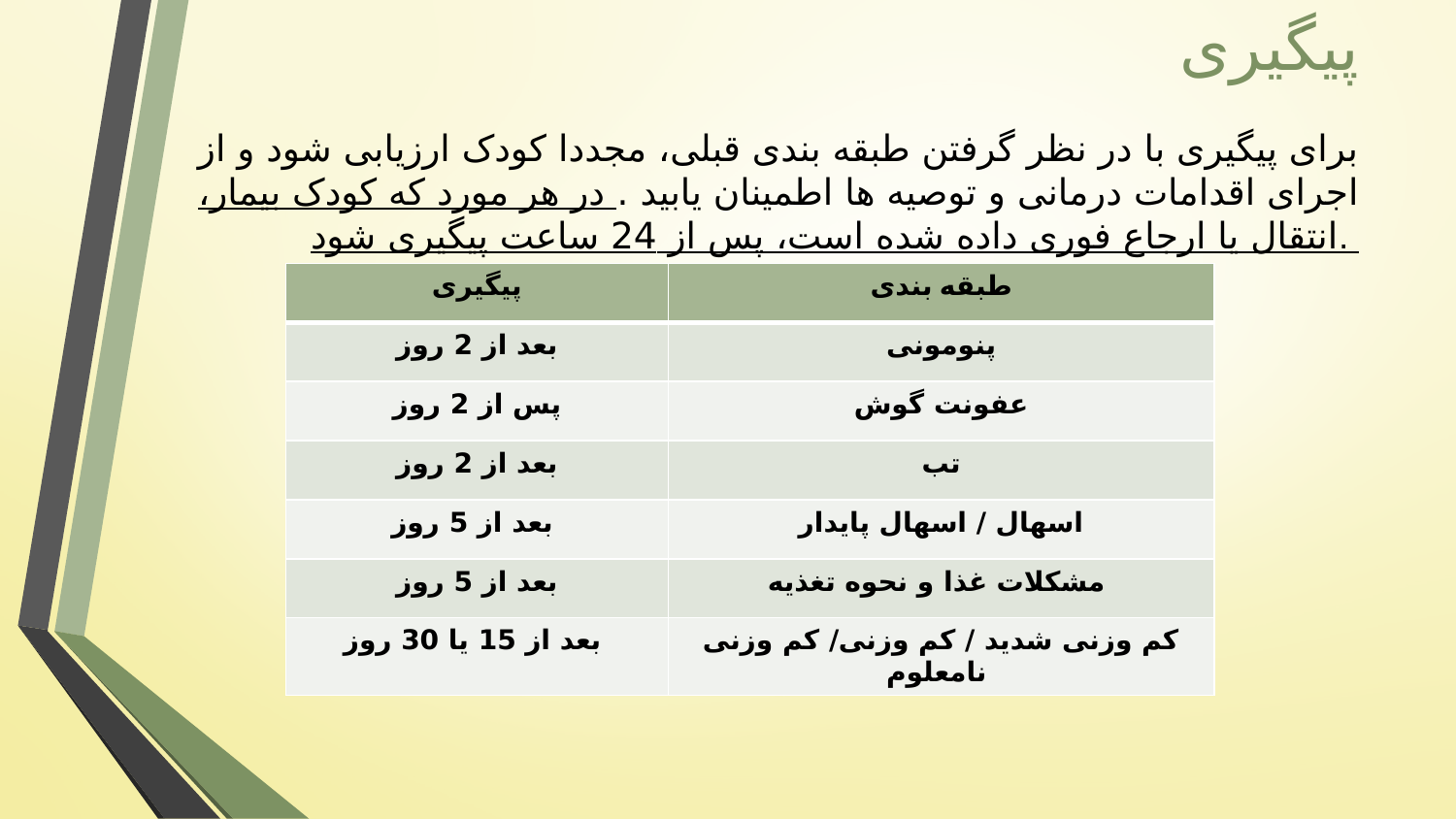

# پیگیری
برای پیگیری با در نظر گرفتن طبقه بندی قبلی، مجددا کودک ارزیابی شود و از اجرای اقدامات درمانی و توصیه ها اطمینان یابید . در هر مورد که کودک بیمار، انتقال یا ارجاع فوری داده شده است، پس از 24 ساعت پیگیری شود.
| پیگیری | طبقه بندی |
| --- | --- |
| بعد از 2 روز | پنومونی |
| پس از 2 روز | عفونت گوش |
| بعد از 2 روز | تب |
| بعد از 5 روز | اسهال / اسهال پایدار |
| بعد از 5 روز | مشکلات غذا و نحوه تغذیه |
| بعد از 15 یا 30 روز | کم وزنی شدید / کم وزنی/ کم وزنی نامعلوم |